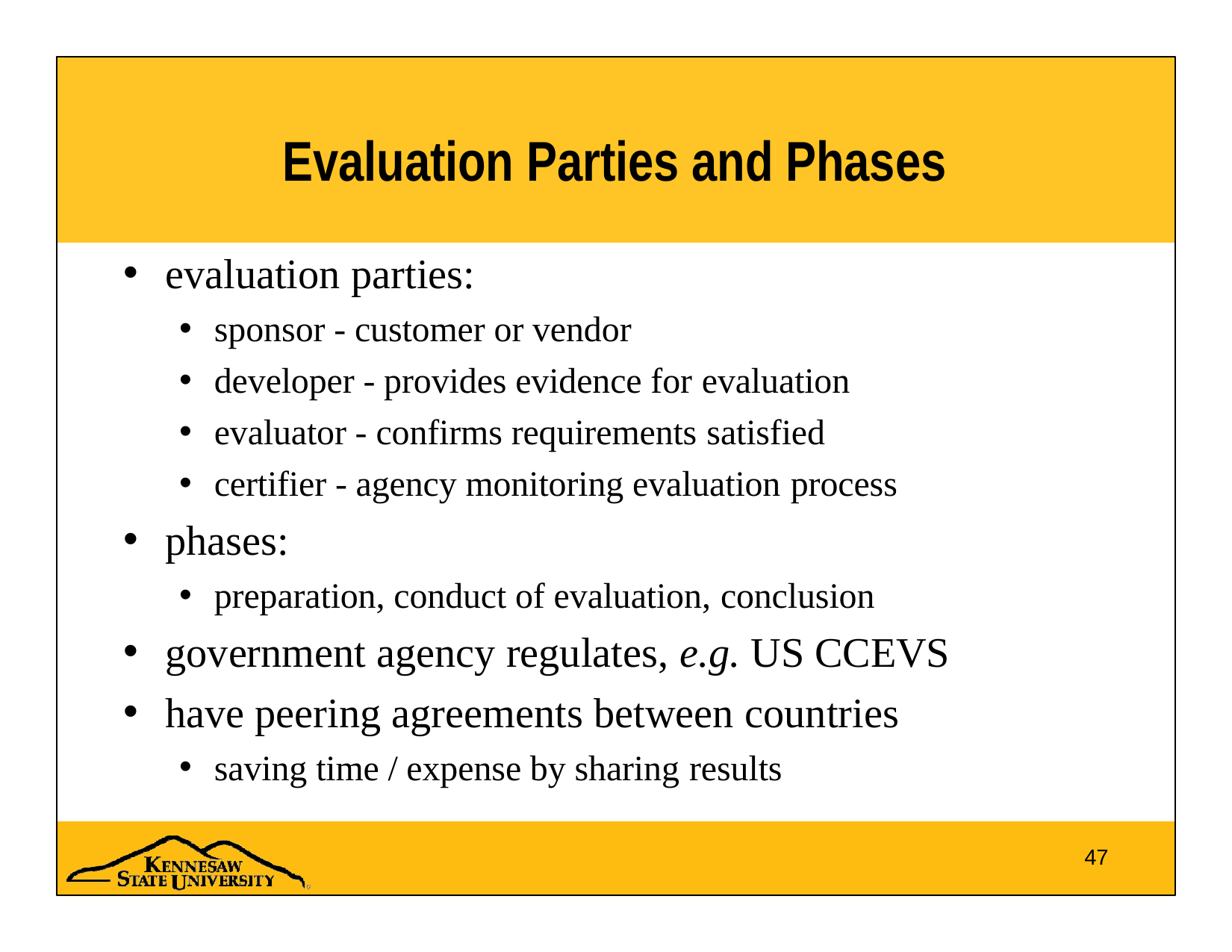

# Evaluation Parties and Phases
evaluation parties:
sponsor - customer or vendor
developer - provides evidence for evaluation
evaluator - confirms requirements satisfied
certifier - agency monitoring evaluation process
phases:
preparation, conduct of evaluation, conclusion
government agency regulates, e.g. US CCEVS
have peering agreements between countries
saving time / expense by sharing results

47